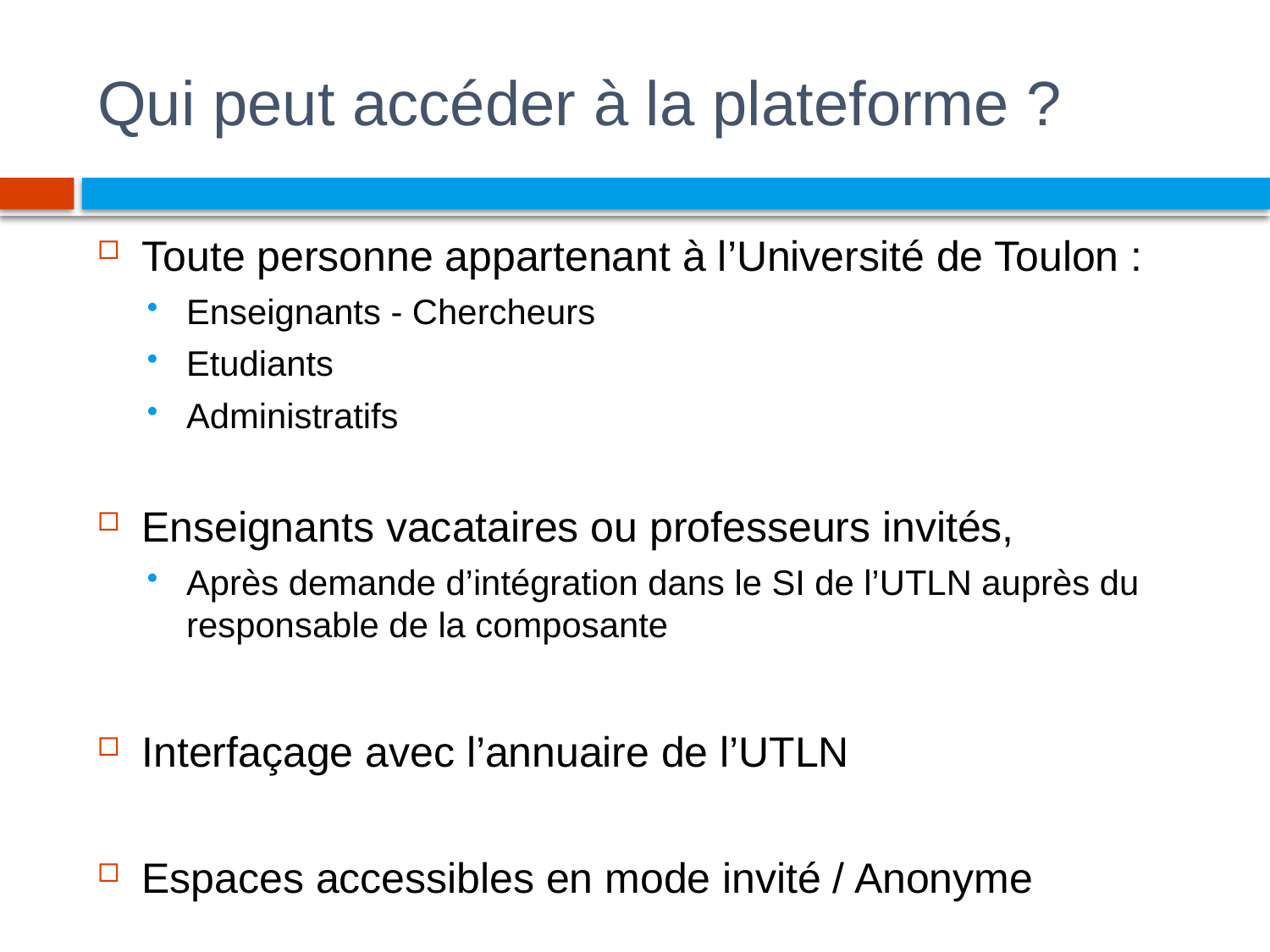

# Qui peut accéder à la plateforme ?
Toute personne appartenant à l’Université de Toulon :
Enseignants - Chercheurs
Etudiants
Administratifs

Enseignants vacataires ou professeurs invités,
Après demande d’intégration dans le SI de l’UTLN auprès du responsable de la composante

Interfaçage avec l’annuaire de l’UTLN

Espaces accessibles en mode invité / Anonyme